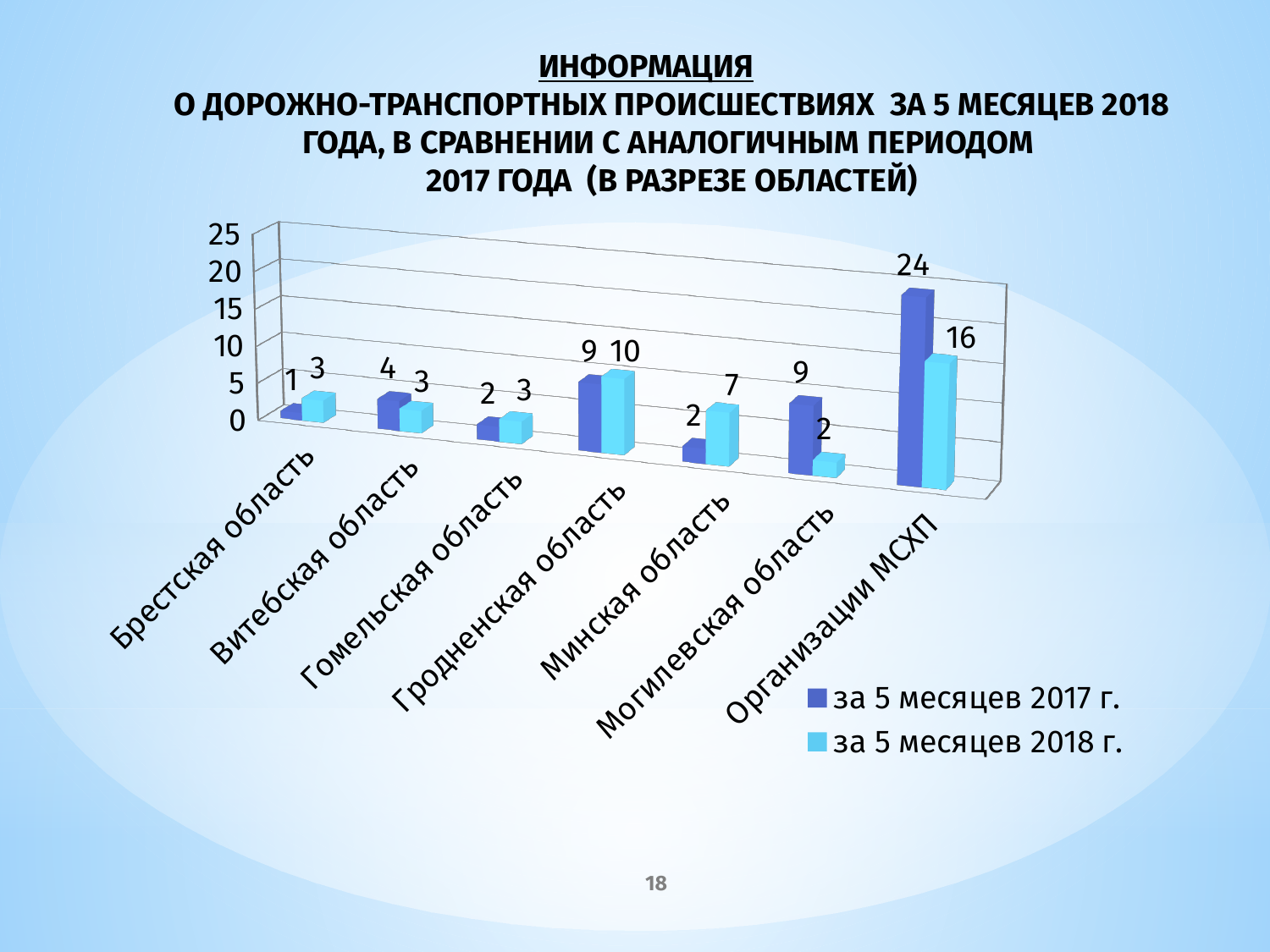

# ИНФОРМАЦИЯ О ДОРОЖНО-ТРАНСПОРТНЫХ ПРОИСШЕСТВИЯХ  за 5 месяцев 2018 ГОДА, В СРАВНЕНИИ С АНАЛОГИЧНЫМ ПЕРИОДОМ 2017 ГОДА  (В РАЗРЕЗЕ ОБЛАСТЕЙ)

[unsupported chart]

18